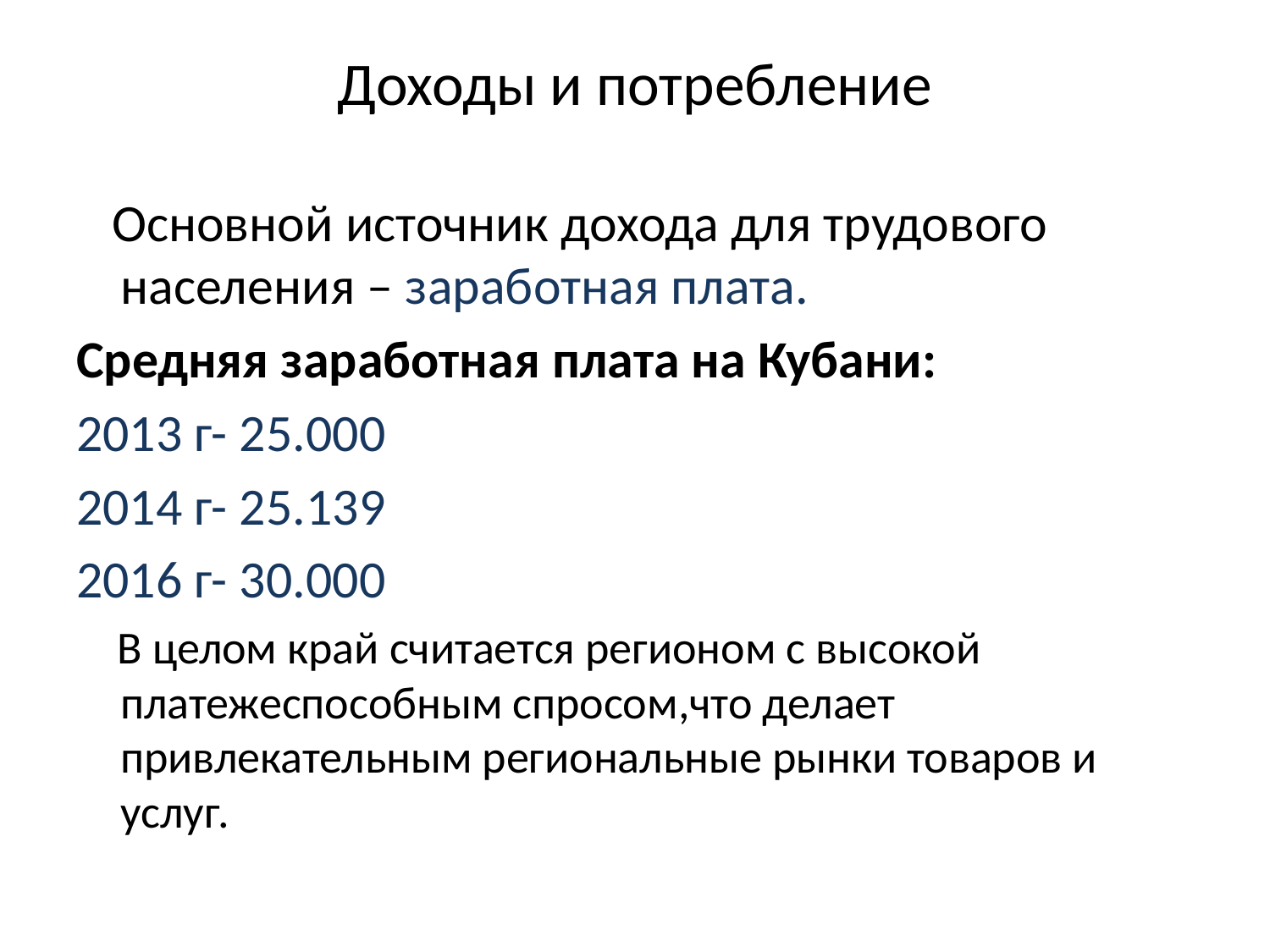

# Доходы и потребление

   Основной источник дохода для трудового населения – заработная плата.
Средняя заработная плата на Кубани:
2013 г- 25.000
2014 г- 25.139
2016 г- 30.000
    В целом край считается регионом с высокой платежеспособным спросом,что делает привлекательным региональные рынки товаров и услуг.